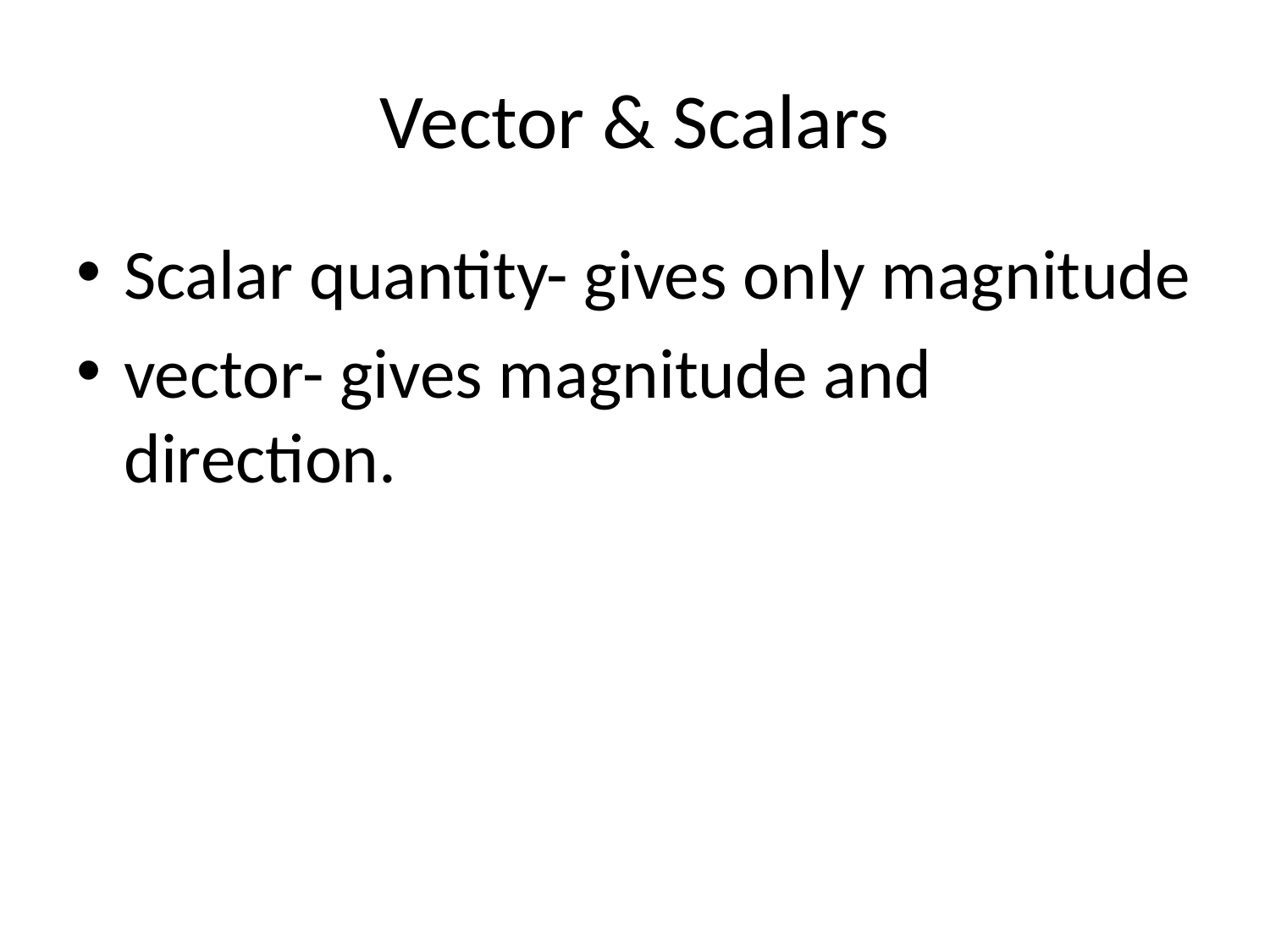

# Vector & Scalars
Scalar quantity- gives only magnitude
vector- gives magnitude and direction.